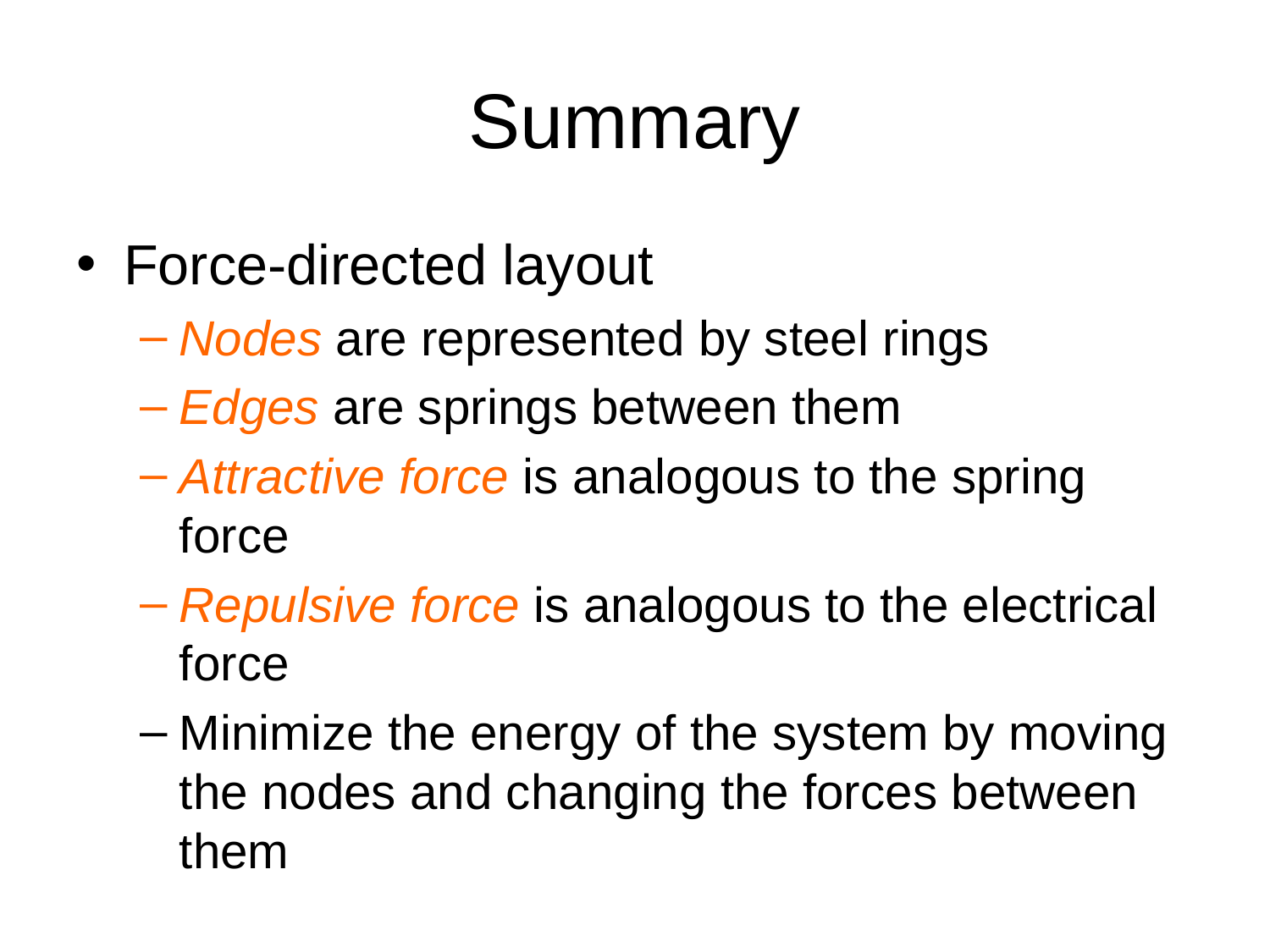

# Summary
Force-directed layout
Nodes are represented by steel rings
Edges are springs between them
Attractive force is analogous to the spring force
Repulsive force is analogous to the electrical force
Minimize the energy of the system by moving the nodes and changing the forces between them